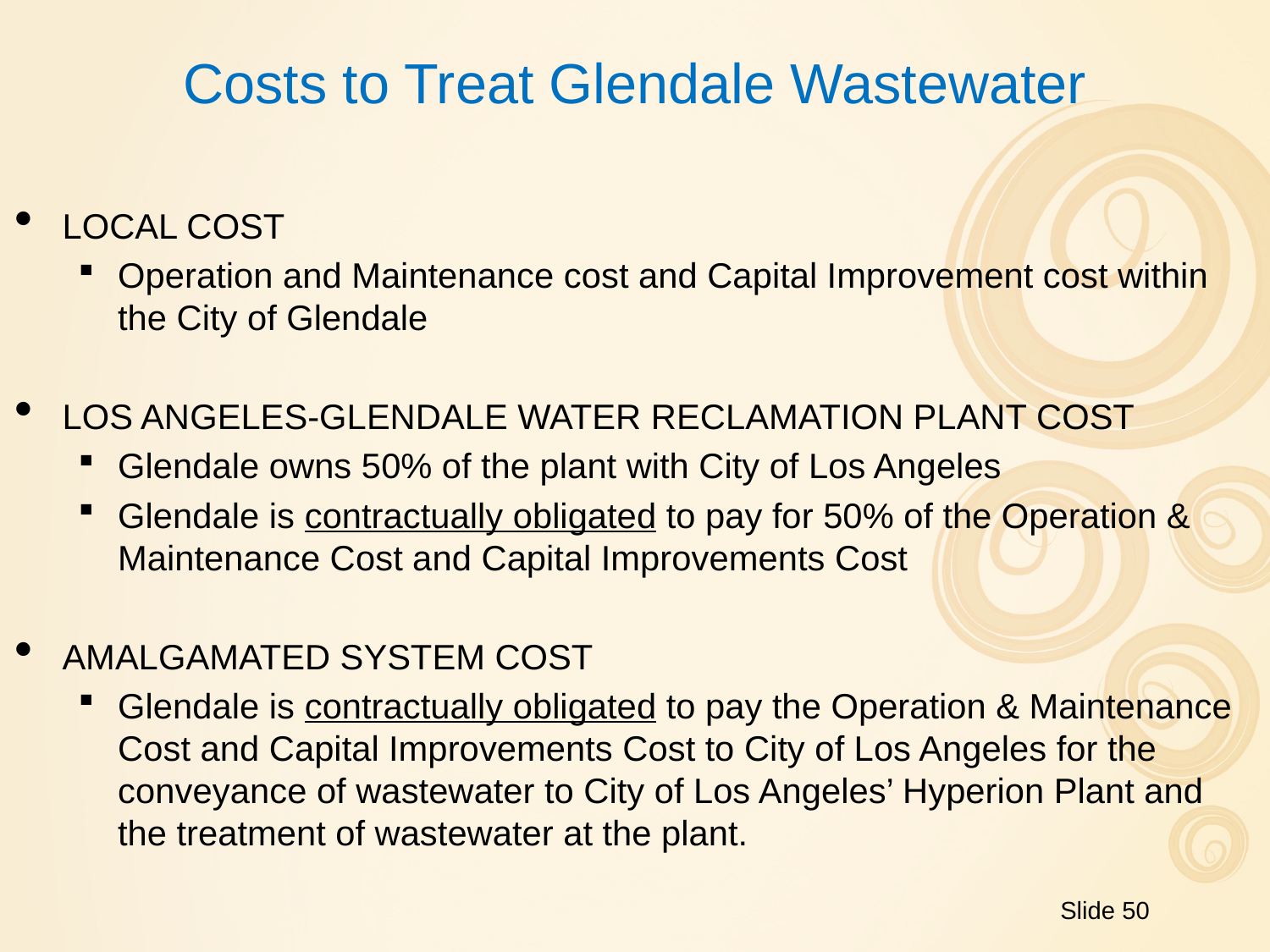

# Costs to Treat Glendale Wastewater

Local Cost
Operation and Maintenance cost and Capital Improvement cost within the City of Glendale

Los Angeles-Glendale Water Reclamation Plant Cost
Glendale owns 50% of the plant with City of Los Angeles
Glendale is contractually obligated to pay for 50% of the Operation & Maintenance Cost and Capital Improvements Cost

Amalgamated System Cost
Glendale is contractually obligated to pay the Operation & Maintenance Cost and Capital Improvements Cost to City of Los Angeles for the conveyance of wastewater to City of Los Angeles’ Hyperion Plant and the treatment of wastewater at the plant.
Slide 50